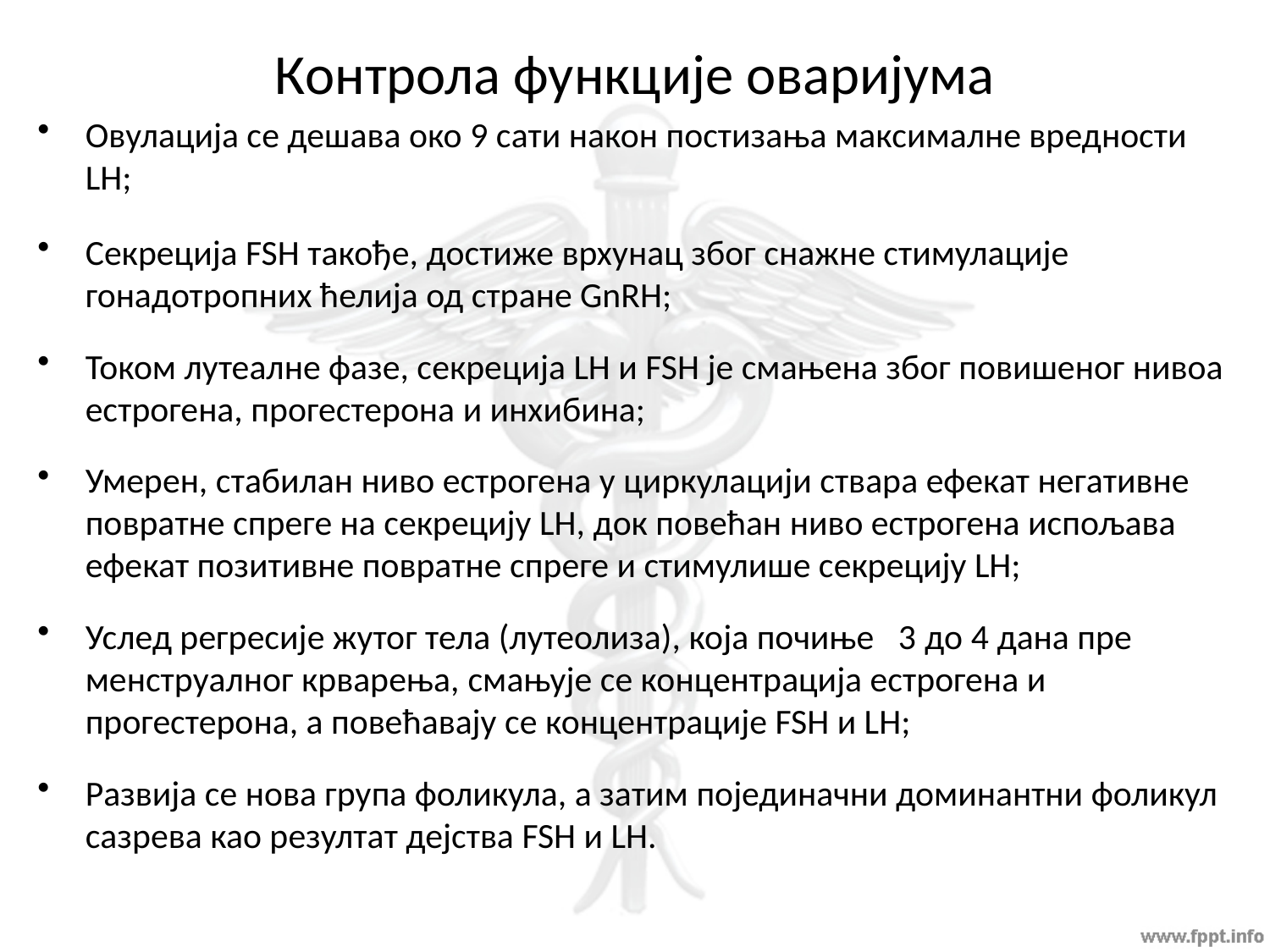

# Контрола функције оваријума
Овулација се дешава око 9 сати након постизања максималне вредности LH;

Секреција FSH такође, достиже врхунац због снажне стимулације гонадотропних ћелија од стране GnRH;

Током лутеалне фазе, секреција LH и FSH је смањена због повишеног нивоа естрогена, прогестерона и инхибина;

Умерен, стабилан ниво естрогена у циркулацији ствара ефекат негативне повратне спреге на секрецију LH, док повећан ниво естрогена испољава ефекат позитивне повратне спреге и стимулише секрецију LH;

Услед регресије жутог тела (лутеолиза), која почиње   3 до 4 дана пре менструалног крварења, смањује се концентрација естрогена и прогестерона, а повећавају се концентрације FSH и LH;

Развија се нова група фоликула, а затим појединачни доминантни фоликул сазрева као резултат дејства FSH и LH.